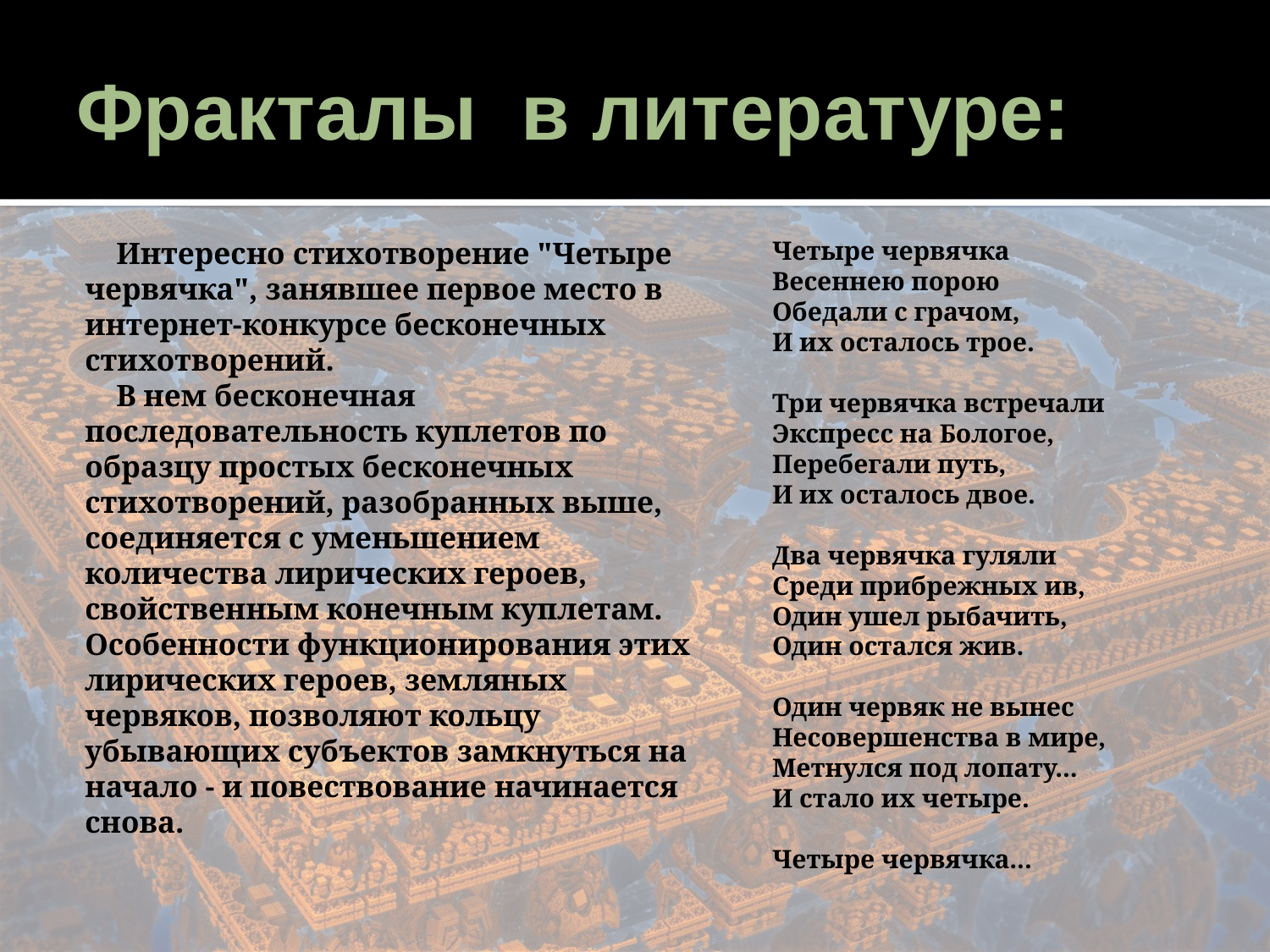

# Фракталы  в литературе:
         Интересно стихотворение "Четыре червячка", занявшее первое место в интернет-конкурсе бесконечных стихотворений.
         В нем бесконечная последовательность куплетов по образцу простых бесконечных стихотворений, разобранных выше, соединяется с уменьшением количества лирических героев, свойственным конечным куплетам. Особенности функционирования этих лирических героев, земляных червяков, позволяют кольцу убывающих субъектов замкнуться на начало - и повествование начинается снова.

Четыре червячка
Весеннею порою
Обедали с грачом,
И их осталось трое.

Три червячка встречали
Экспресс на Бологое,
Перебегали путь,
И их осталось двое.

Два червячка гуляли
Среди прибрежных ив,
Один ушел рыбачить,
Один остался жив.

Один червяк не вынес
Несовершенства в мире,
Метнулся под лопату...
И стало их четыре.

Четыре червячка...